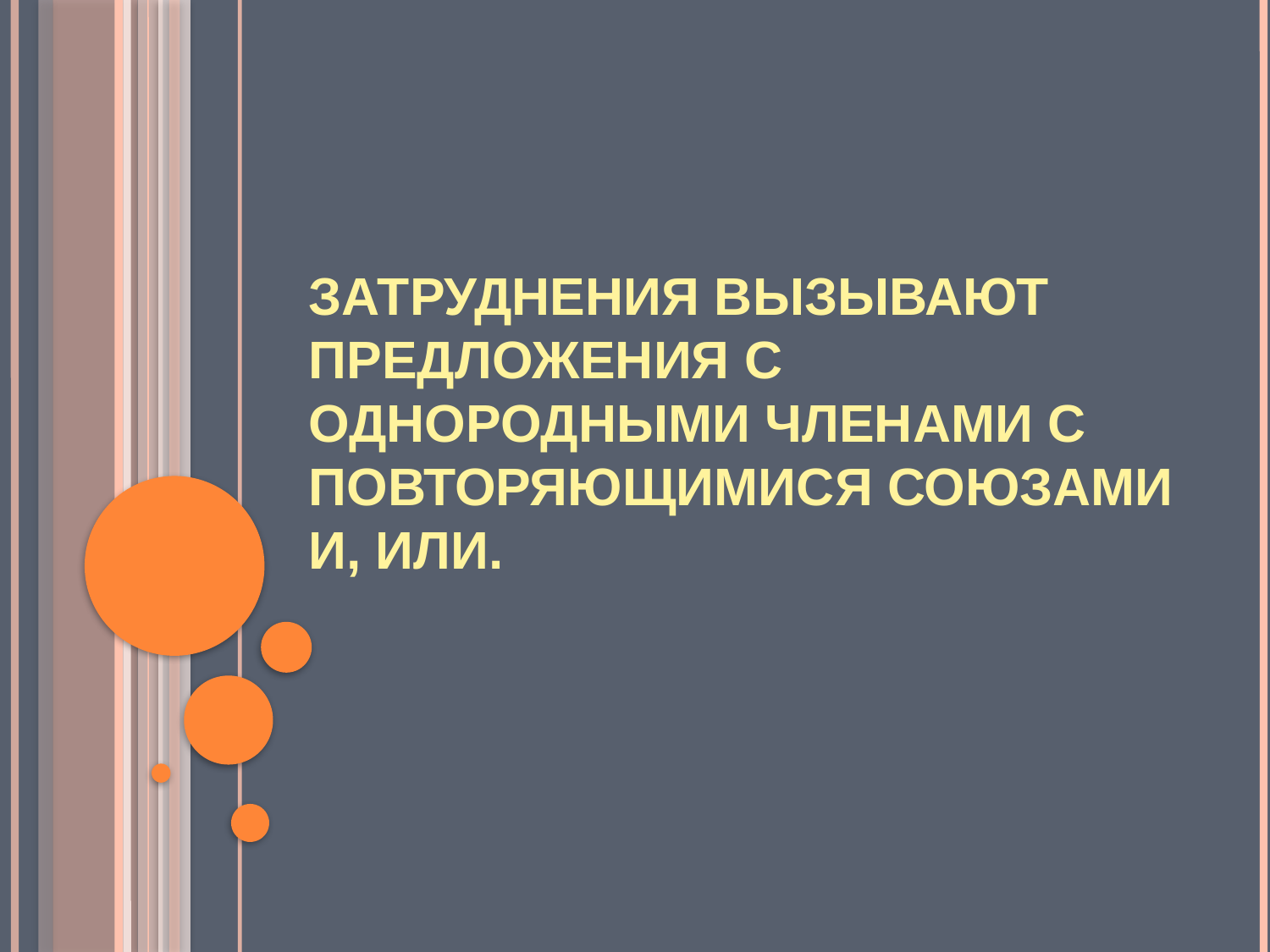

# Затруднения вызывают предложения с однородными членами с повторяющимися союзами И, ИЛИ.